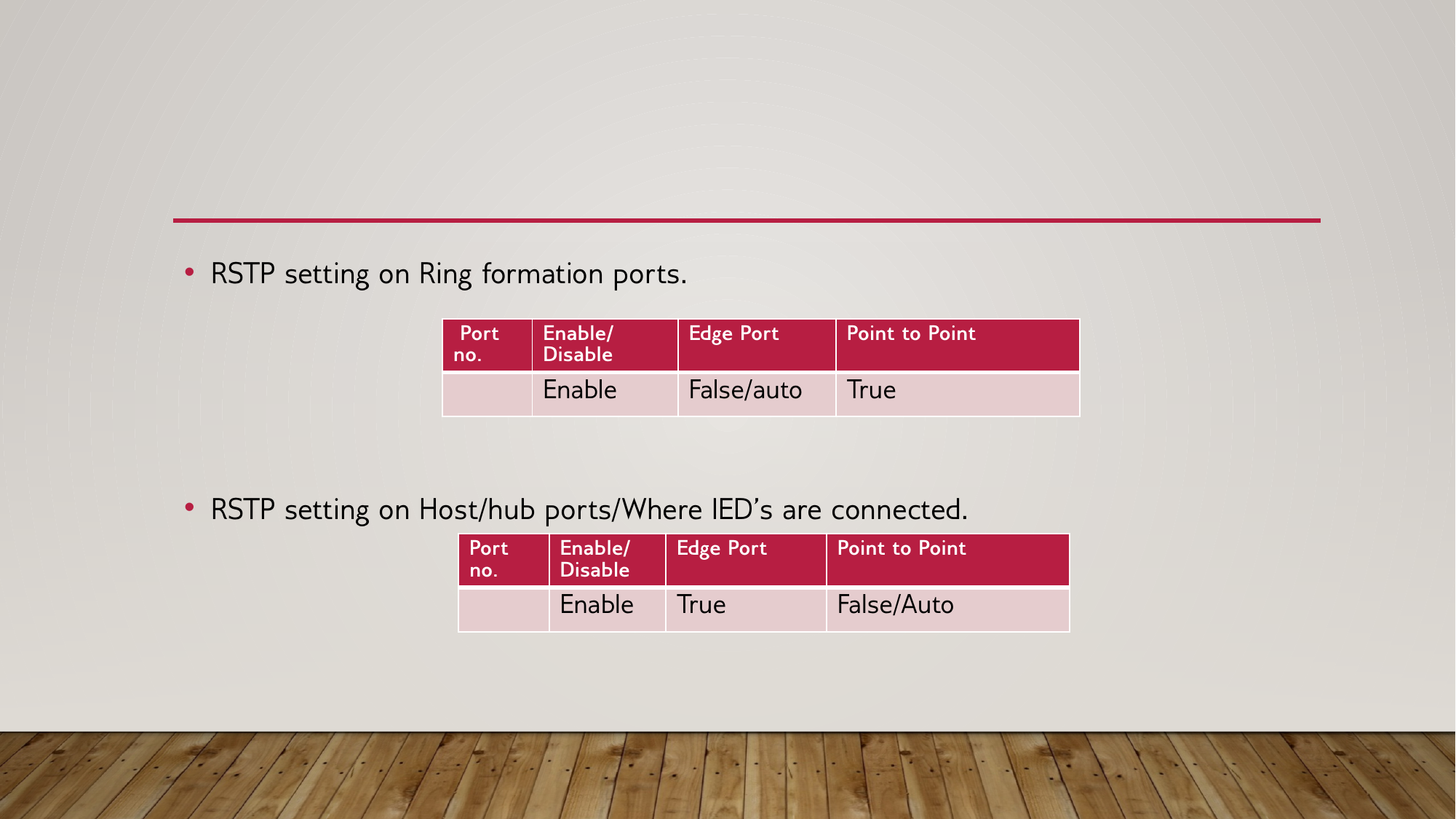

#
RSTP setting on Ring formation ports.

RSTP setting on Host/hub ports/Where IED’s are connected.

| Port no. | Enable/Disable | Edge Port | Point to Point |
| --- | --- | --- | --- |
|  | Enable | False/auto | True |
| Port no. | Enable/Disable | Edge Port | Point to Point |
| --- | --- | --- | --- |
|  | Enable | True | False/Auto |